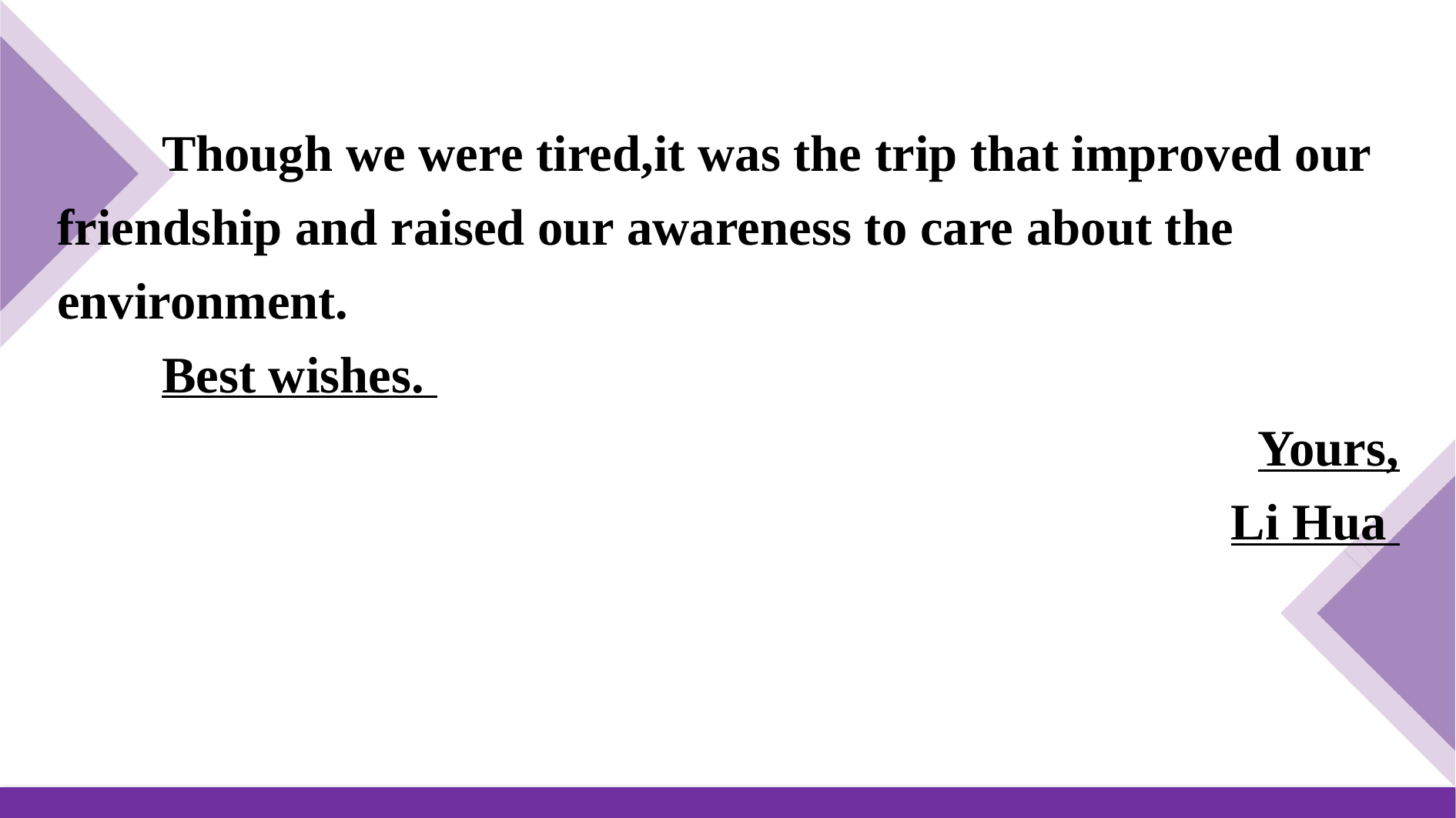

Though we were tired,it was the trip that improved our friendship and raised our awareness to care about the environment.
Best wishes.
Yours,
Li Hua